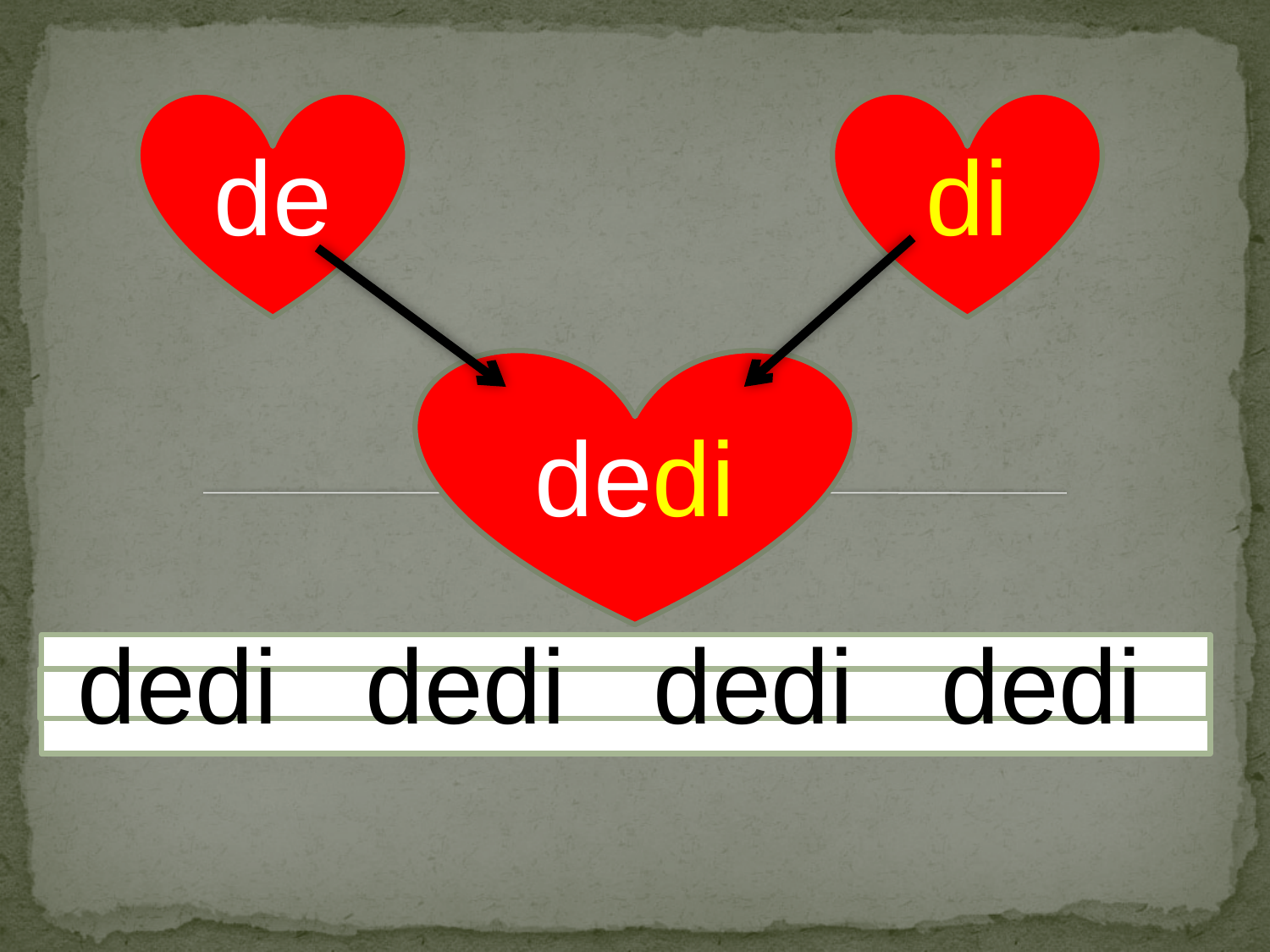

de
di

dedi

  dedi   dedi   dedi   dedi